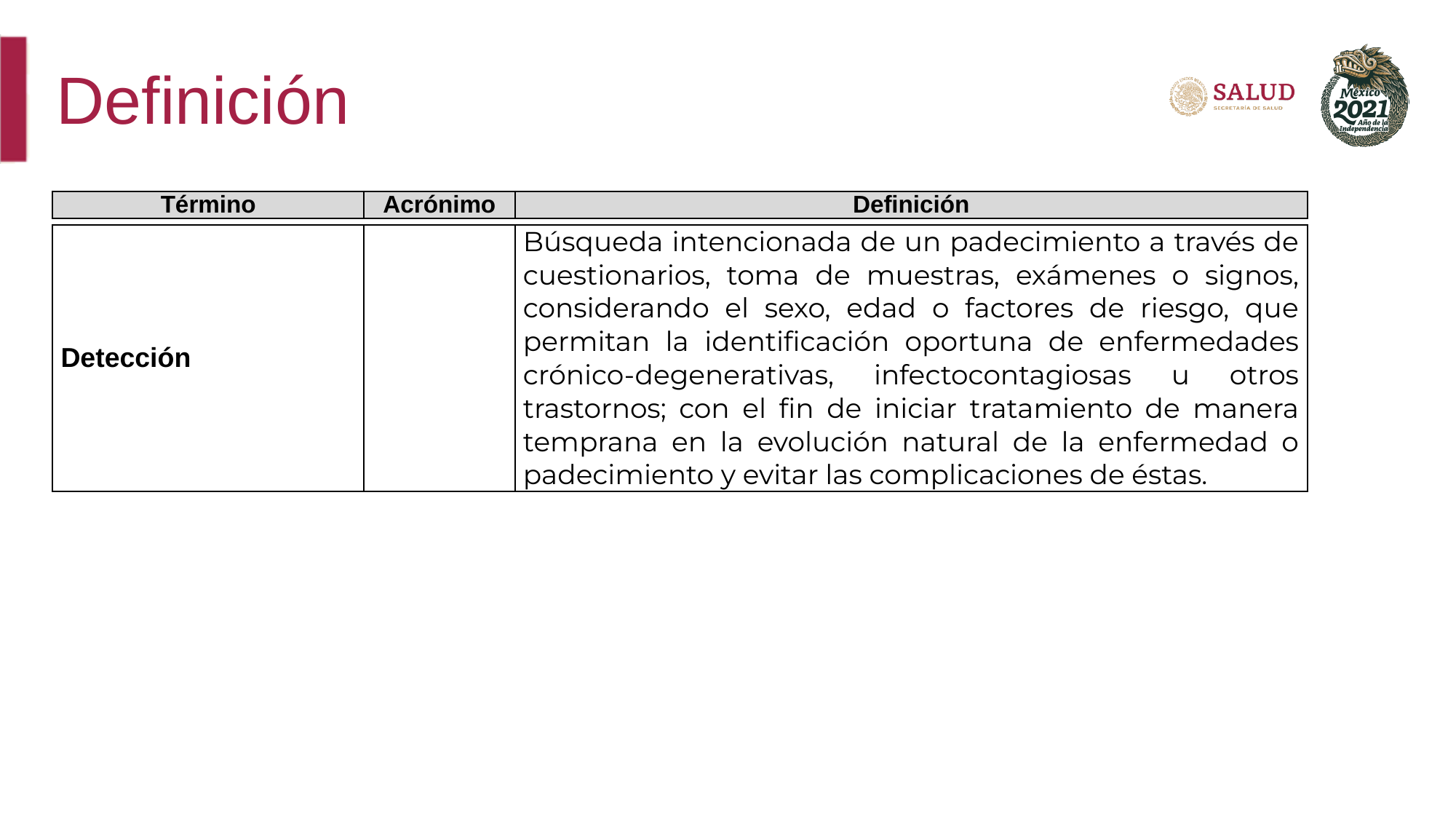

Definición
| Término | Acrónimo | Definición |
| --- | --- | --- |
| Detección |  | Búsqueda intencionada de un padecimiento a través de cuestionarios, toma de muestras, exámenes o signos, considerando el sexo, edad o factores de riesgo, que permitan la identificación oportuna de enfermedades crónico-degenerativas, infectocontagiosas u otros trastornos; con el fin de iniciar tratamiento de manera temprana en la evolución natural de la enfermedad o padecimiento y evitar las complicaciones de éstas. |
| --- | --- | --- |